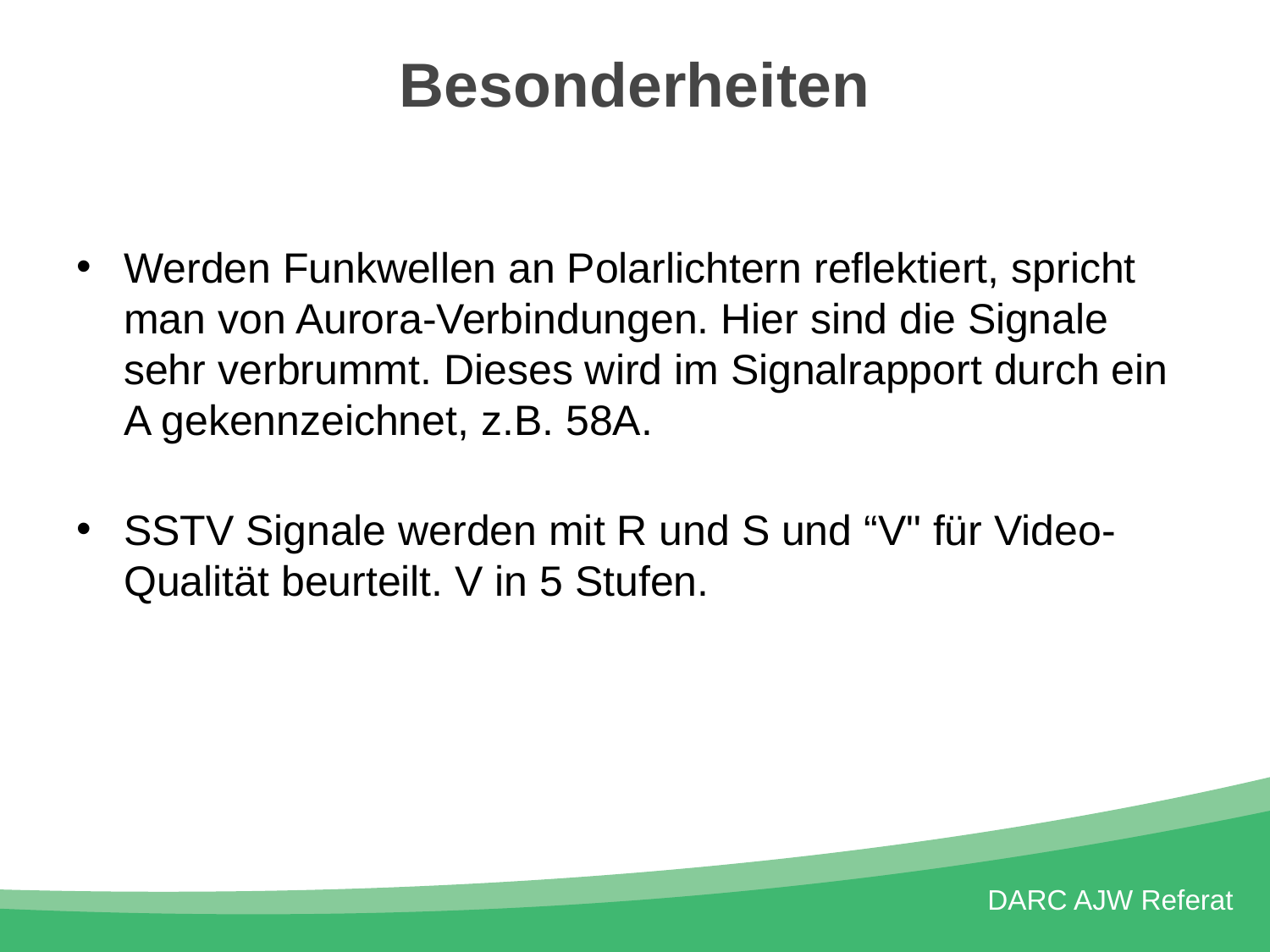

# Besonderheiten

Werden Funkwellen an Polarlichtern reflektiert, spricht man von Aurora-Verbindungen. Hier sind die Signale sehr verbrummt. Dieses wird im Signalrapport durch ein A gekennzeichnet, z.B. 58A.
SSTV Signale werden mit R und S und “V" für Video-Qualität beurteilt. V in 5 Stufen.